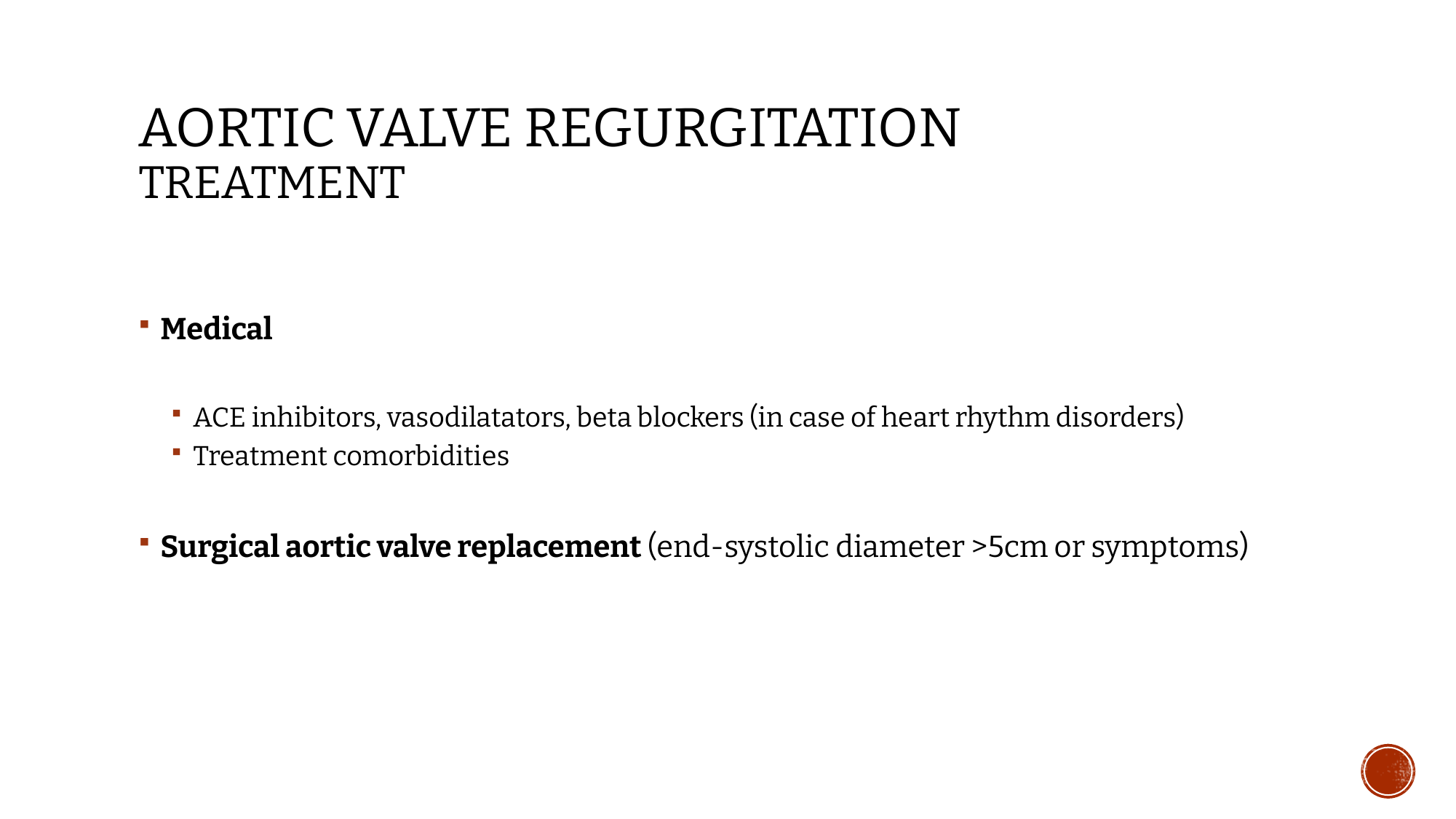

# AORTIC VALVE REGURGITATION TREATMENT

Medical

ACE inhibitors, vasodilatators, beta blockers (in case of heart rhythm disorders)
Treatment comorbidities

Surgical aortic valve replacement (end-systolic diameter >5cm or symptoms)